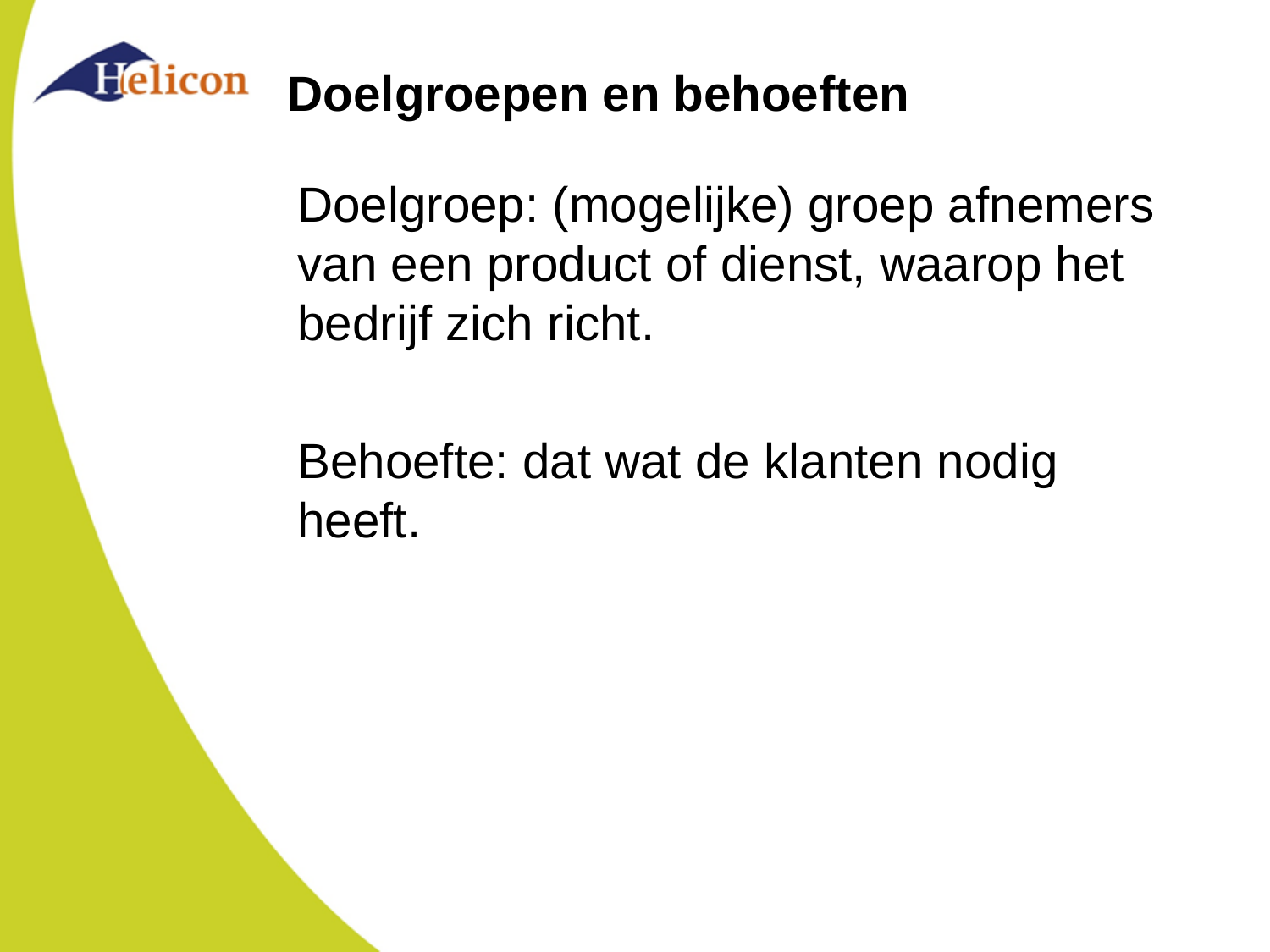

# Doelgroepen en behoeften
Doelgroep: (mogelijke) groep afnemers van een product of dienst, waarop het bedrijf zich richt.

Behoefte: dat wat de klanten nodig heeft.